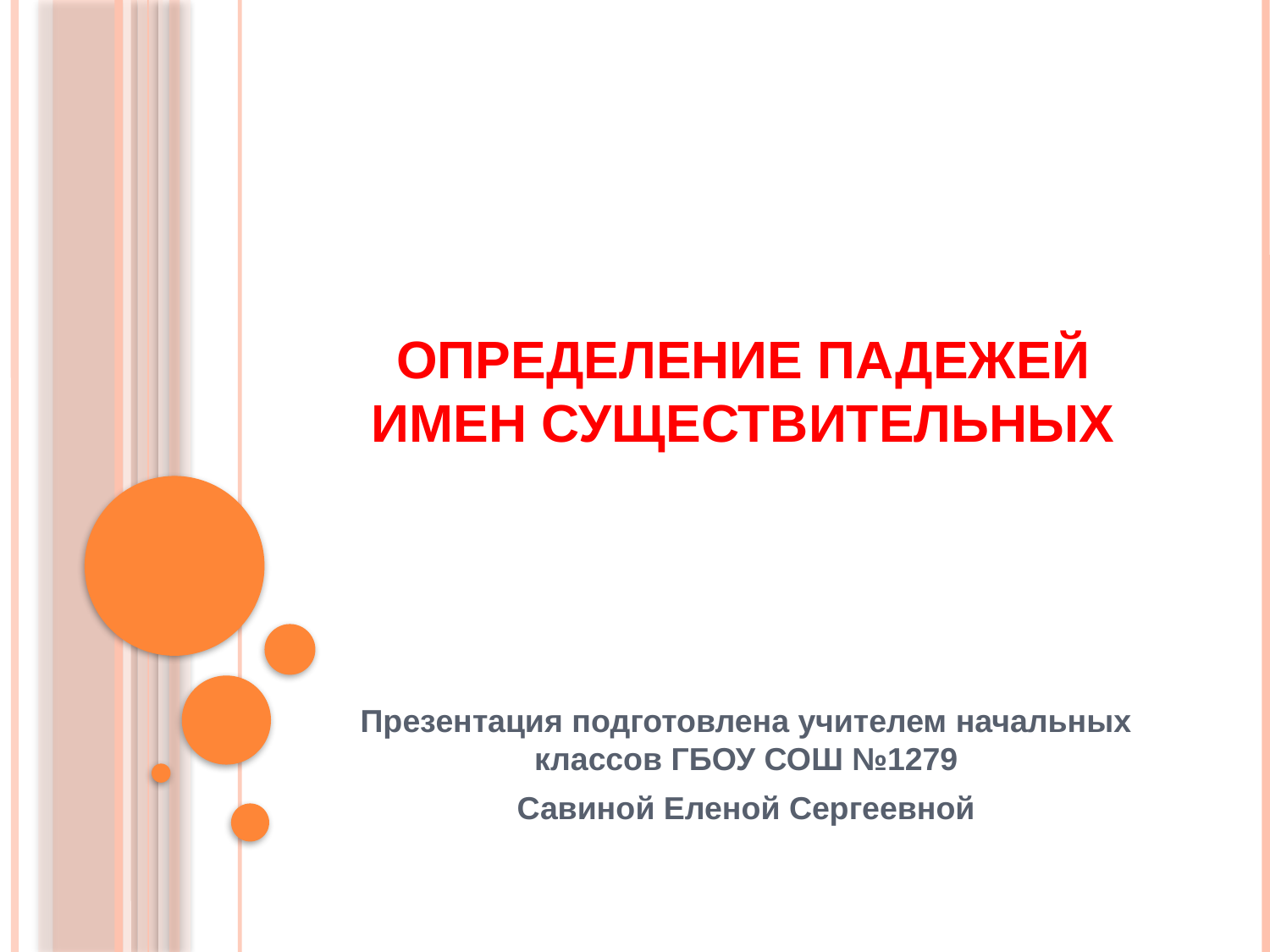

# Определение падежей имен существительных
Презентация подготовлена учителем начальных классов ГБОУ СОШ №1279
Савиной Еленой Сергеевной